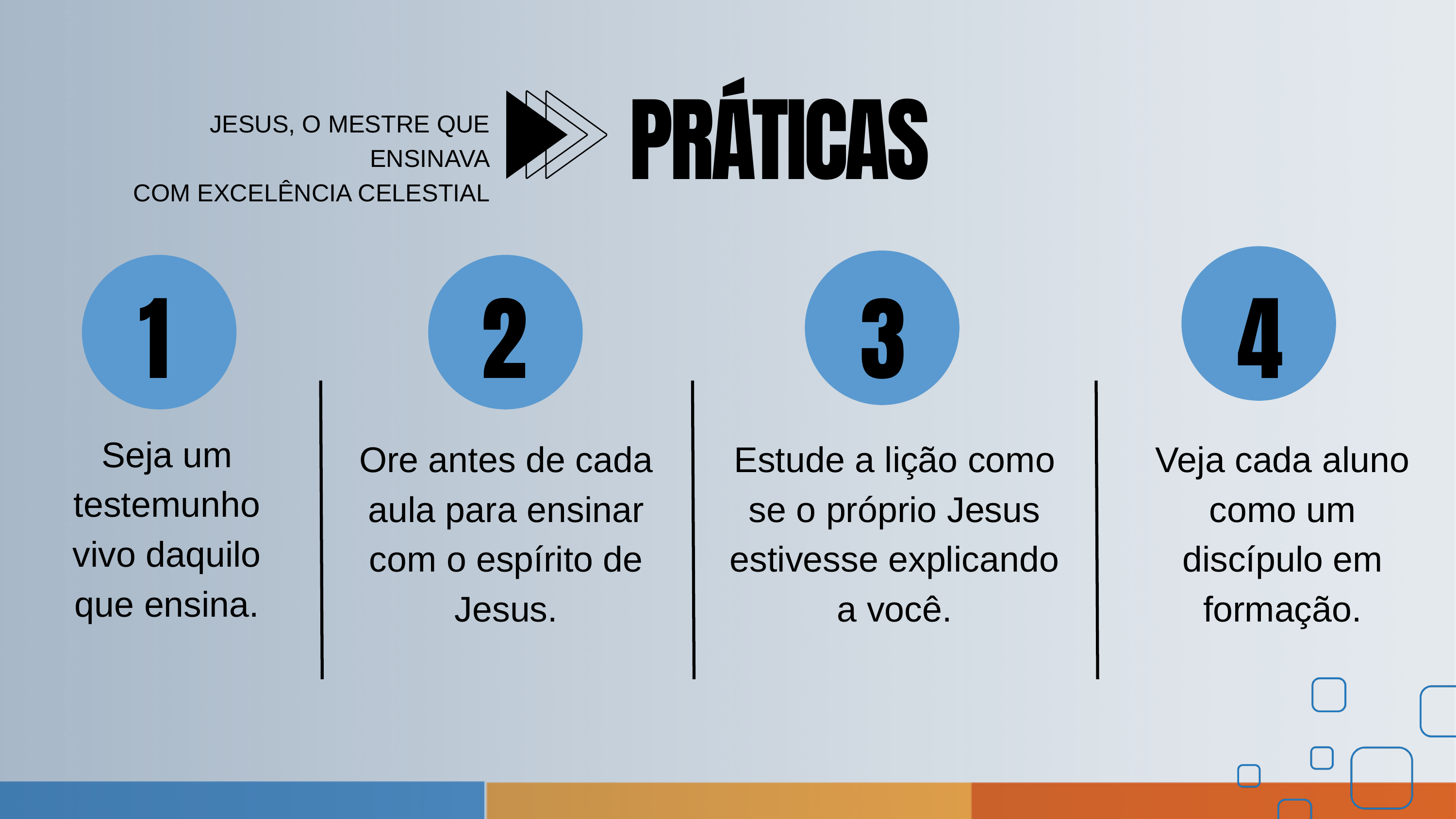

PRÁTICAS

JESUS, O MESTRE QUE ENSINAVA
COM EXCELÊNCIA CELESTIAL

1
2
3
4

Seja um testemunho vivo daquilo que ensina.
Ore antes de cada aula para ensinar com o espírito de Jesus.
Estude a lição como se o próprio Jesus estivesse explicando a você.
Veja cada aluno como um discípulo em formação.